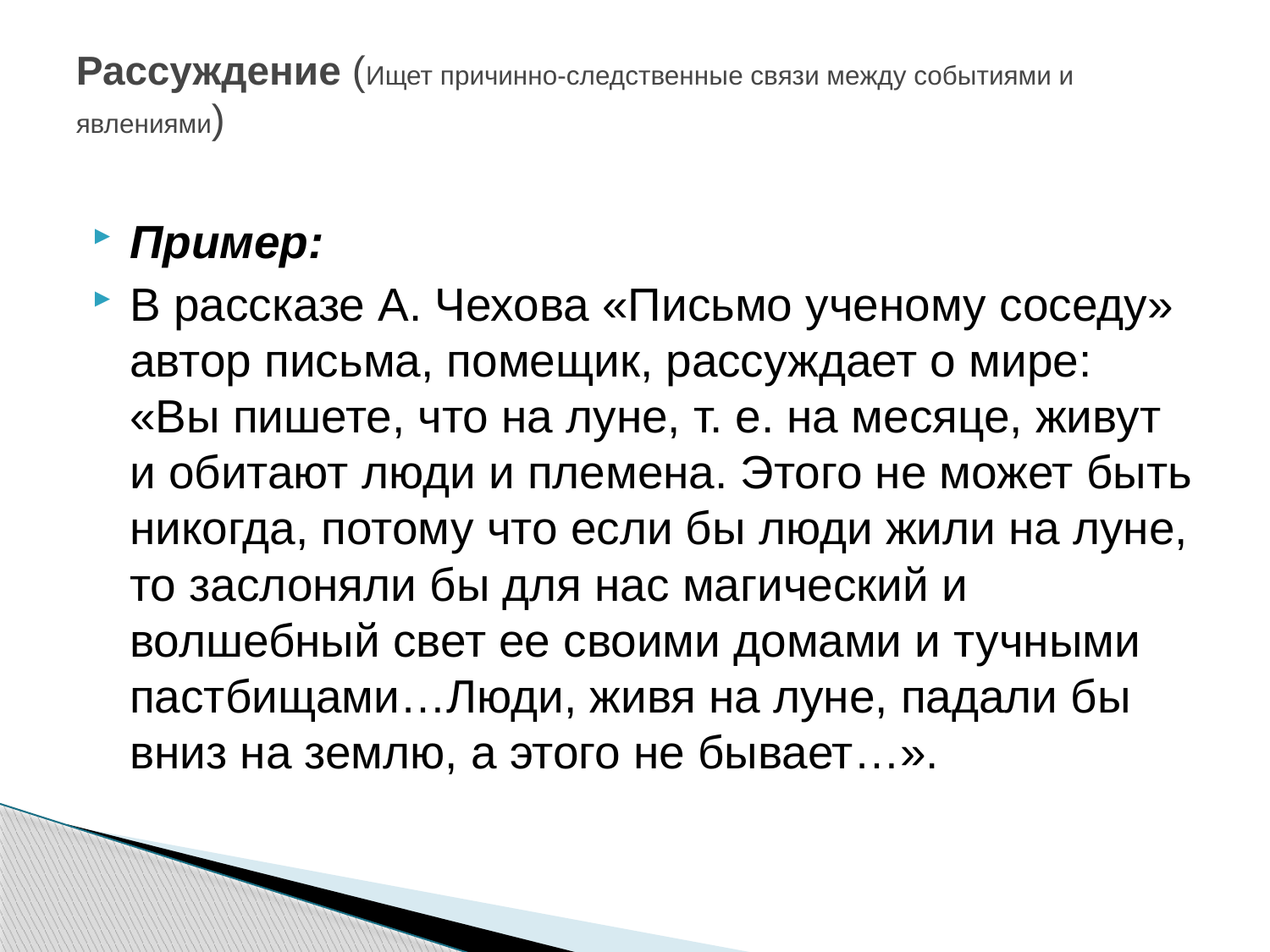

# Рассуждение (Ищет причинно-следственные связи между событиями и явлениями)
Пример:
В рассказе А. Чехова «Письмо ученому соседу» автор письма, помещик, рассуждает о мире: «Вы пишете, что на луне, т. е. на месяце, живут и обитают люди и племена. Этого не может быть никогда, потому что если бы люди жили на луне, то заслоняли бы для нас магический и волшебный свет ее своими домами и тучными пастбищами…Люди, живя на луне, падали бы вниз на землю, а этого не бывает…».